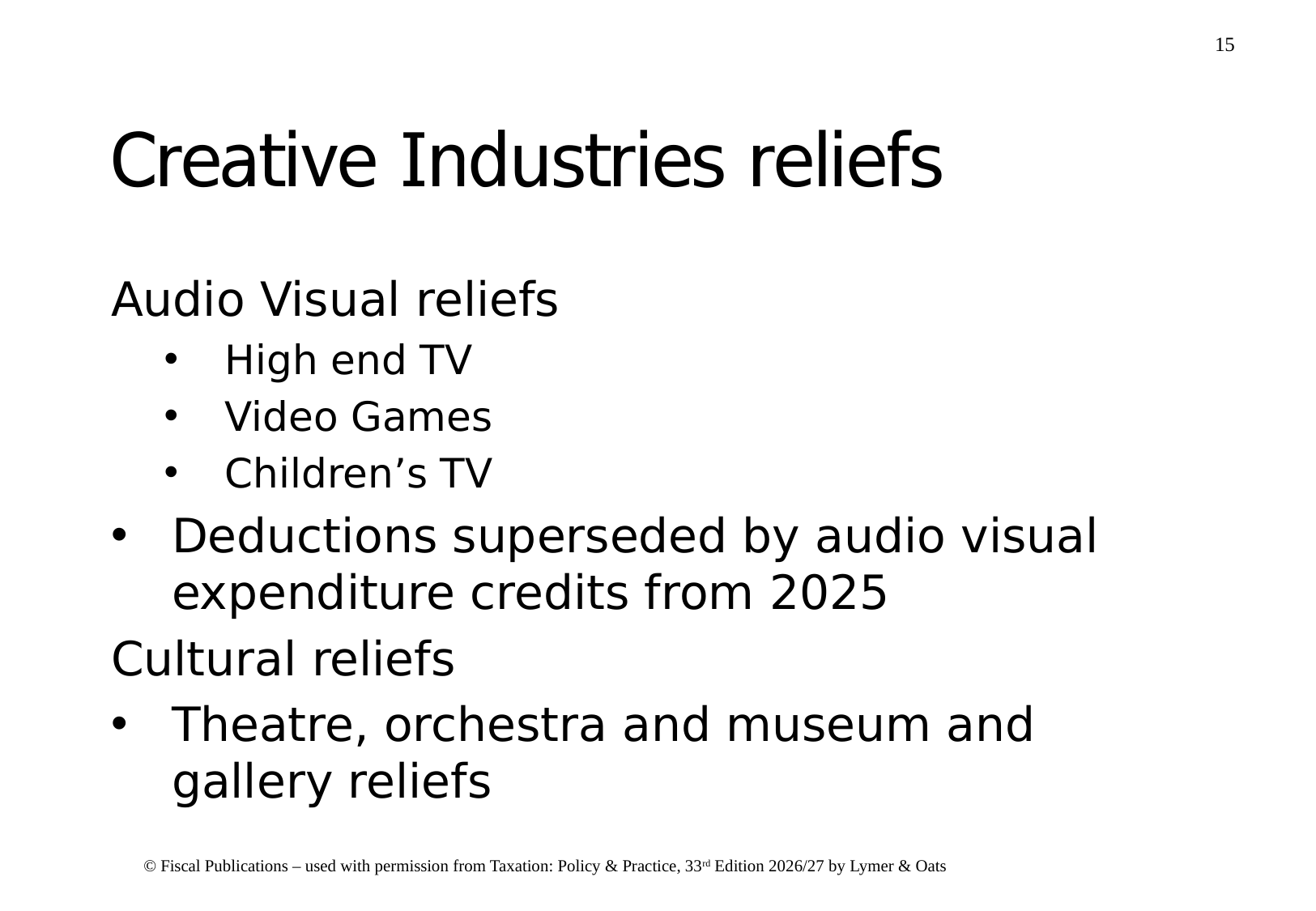

# Creative Industries reliefs
Audio Visual reliefs
High end TV
Video Games
Children’s TV
Deductions superseded by audio visual expenditure credits from 2025
Cultural reliefs
Theatre, orchestra and museum and gallery reliefs